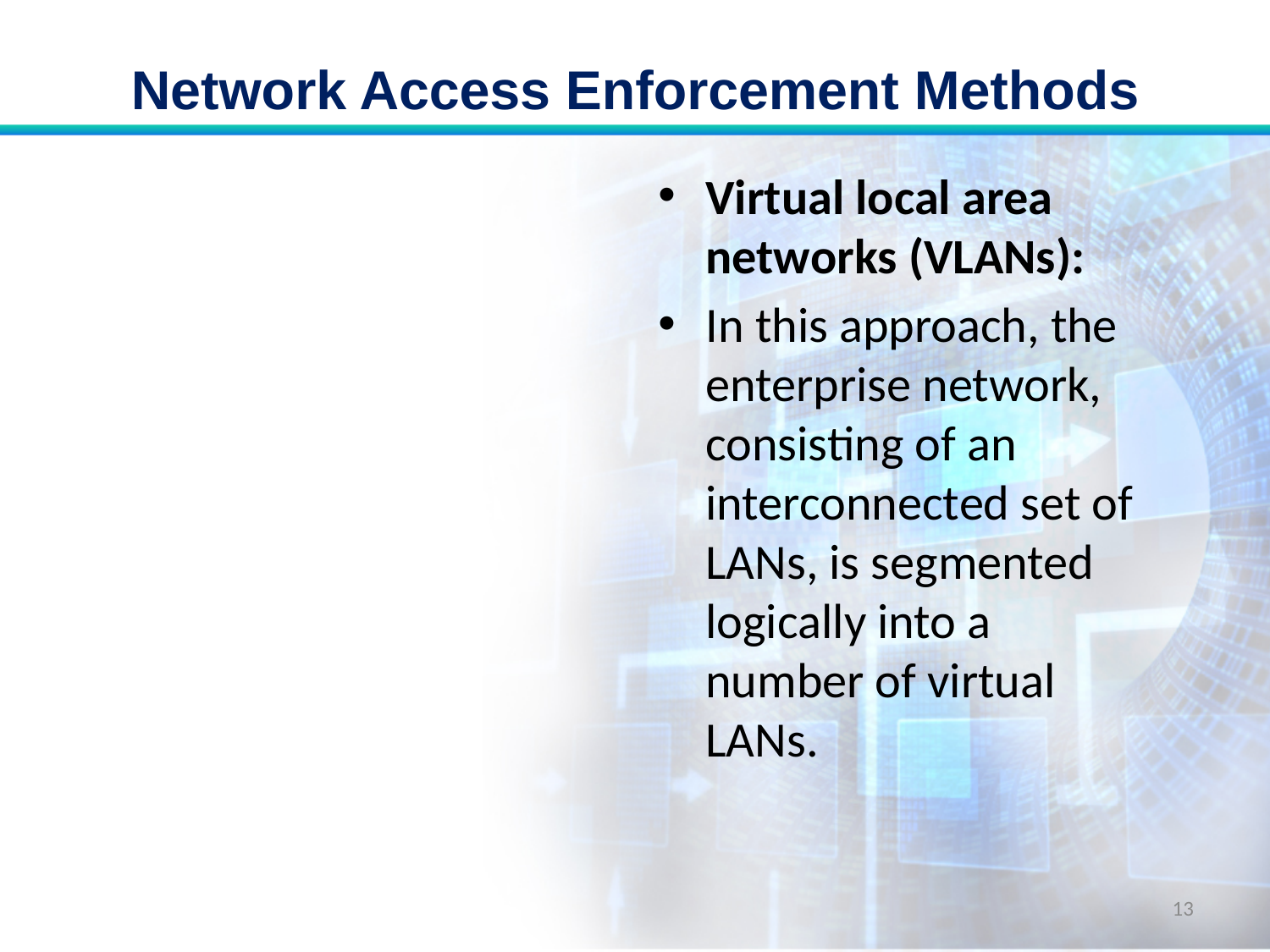

# Network Access Enforcement Methods
Virtual local area networks (VLANs):
In this approach, the enterprise network, consisting of an interconnected set of LANs, is segmented logically into a number of virtual LANs.
13